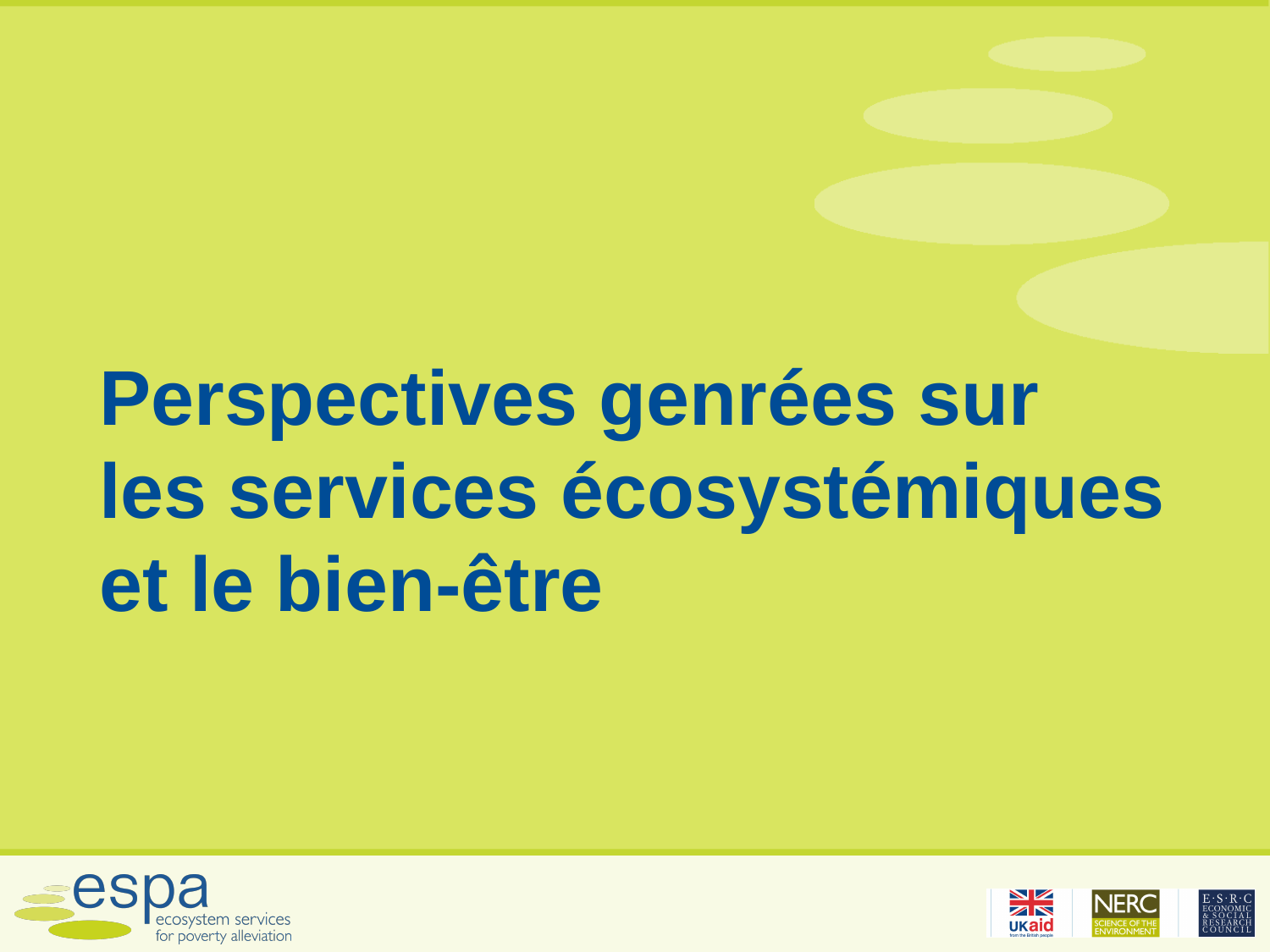

# Perspectives genrées sur les services écosystémiques et le bien-être